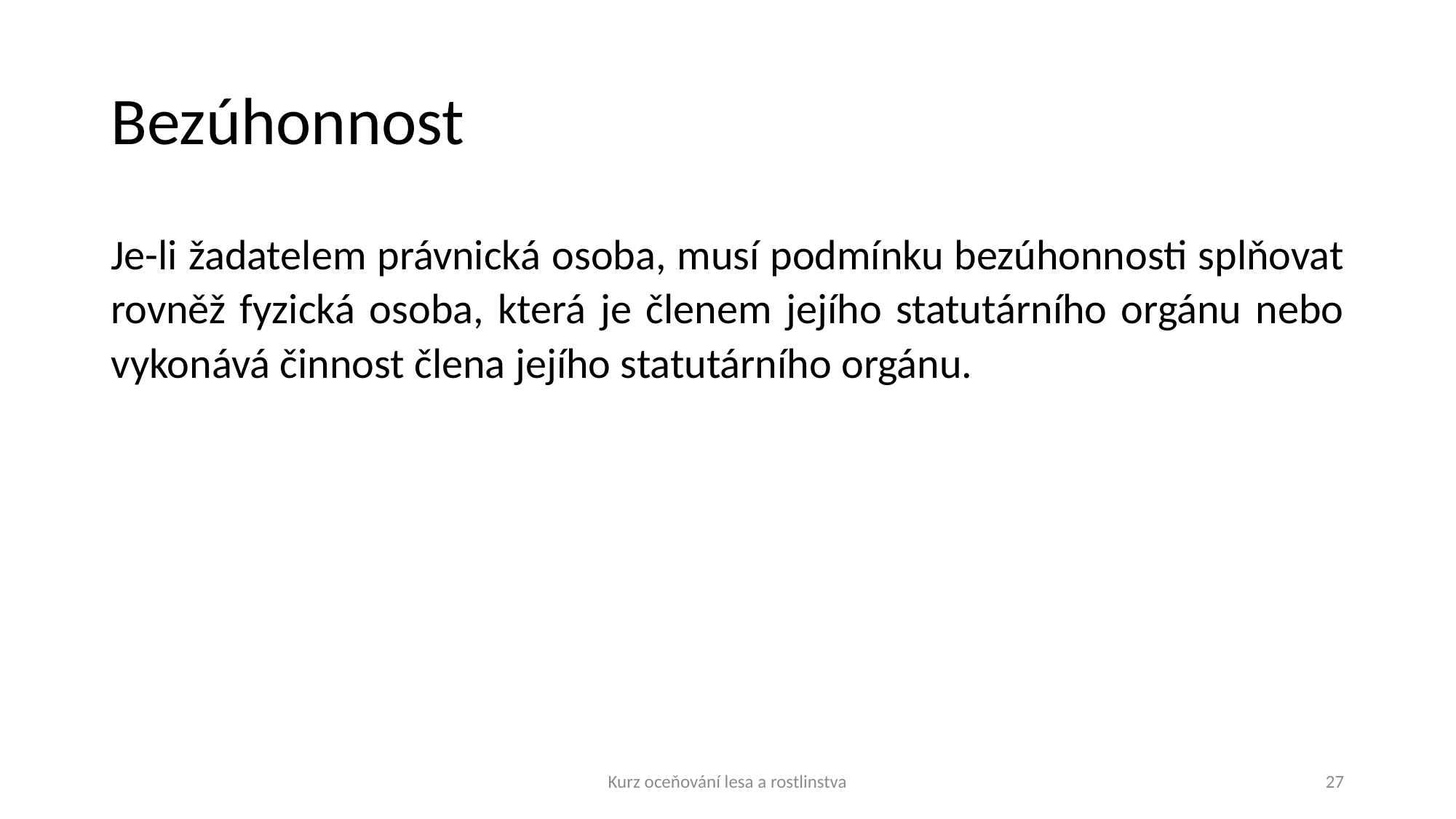

# Bezúhonnost
Je-li žadatelem právnická osoba, musí podmínku bezúhonnosti splňovat rovněž fyzická osoba, která je členem jejího statutárního orgánu nebo vykonává činnost člena jejího statutárního orgánu.

Kurz oceňování lesa a rostlinstva
27